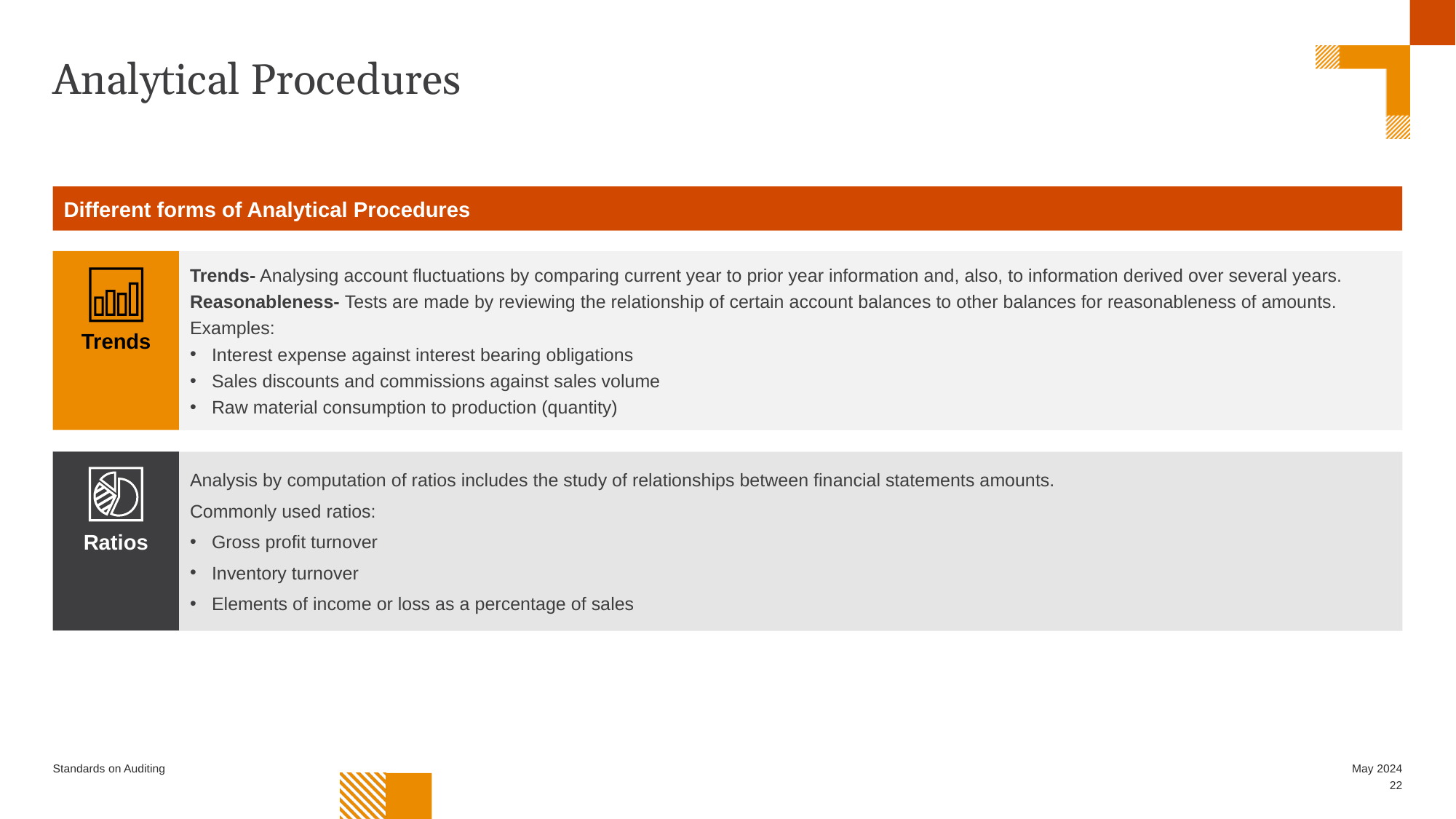

# Analytical Procedures
Different forms of Analytical Procedures
Trends
Trends- Analysing account fluctuations by comparing current year to prior year information and, also, to information derived over several years.
Reasonableness- Tests are made by reviewing the relationship of certain account balances to other balances for reasonableness of amounts.
Examples:
Interest expense against interest bearing obligations
Sales discounts and commissions against sales volume
Raw material consumption to production (quantity)

Ratios
Analysis by computation of ratios includes the study of relationships between financial statements amounts.
Commonly used ratios:
Gross profit turnover
Inventory turnover
Elements of income or loss as a percentage of sales

Standards on Auditing
May 2024
22